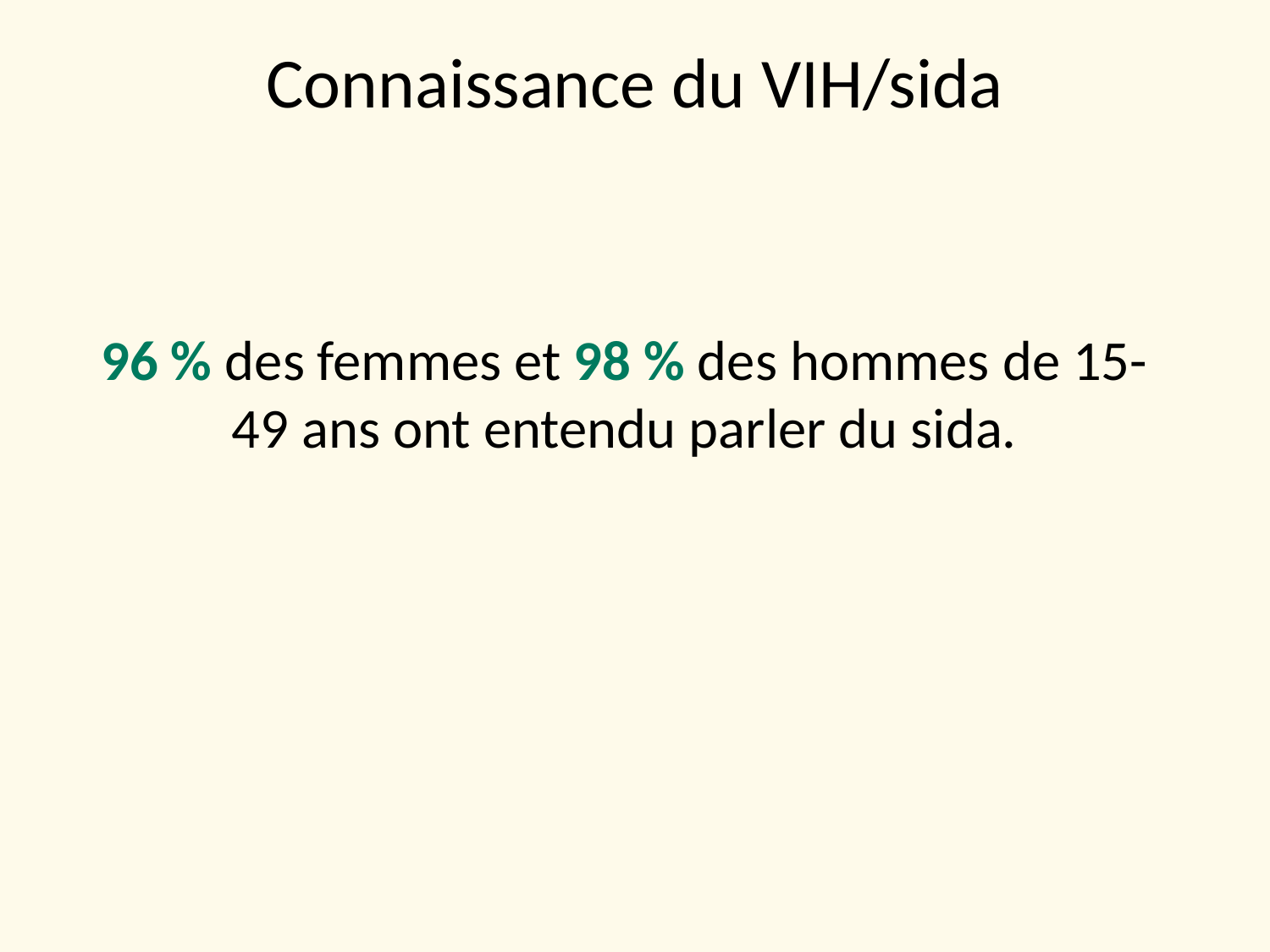

# Connaissance du VIH/sida
96 % des femmes et 98 % des hommes de 15-49 ans ont entendu parler du sida.